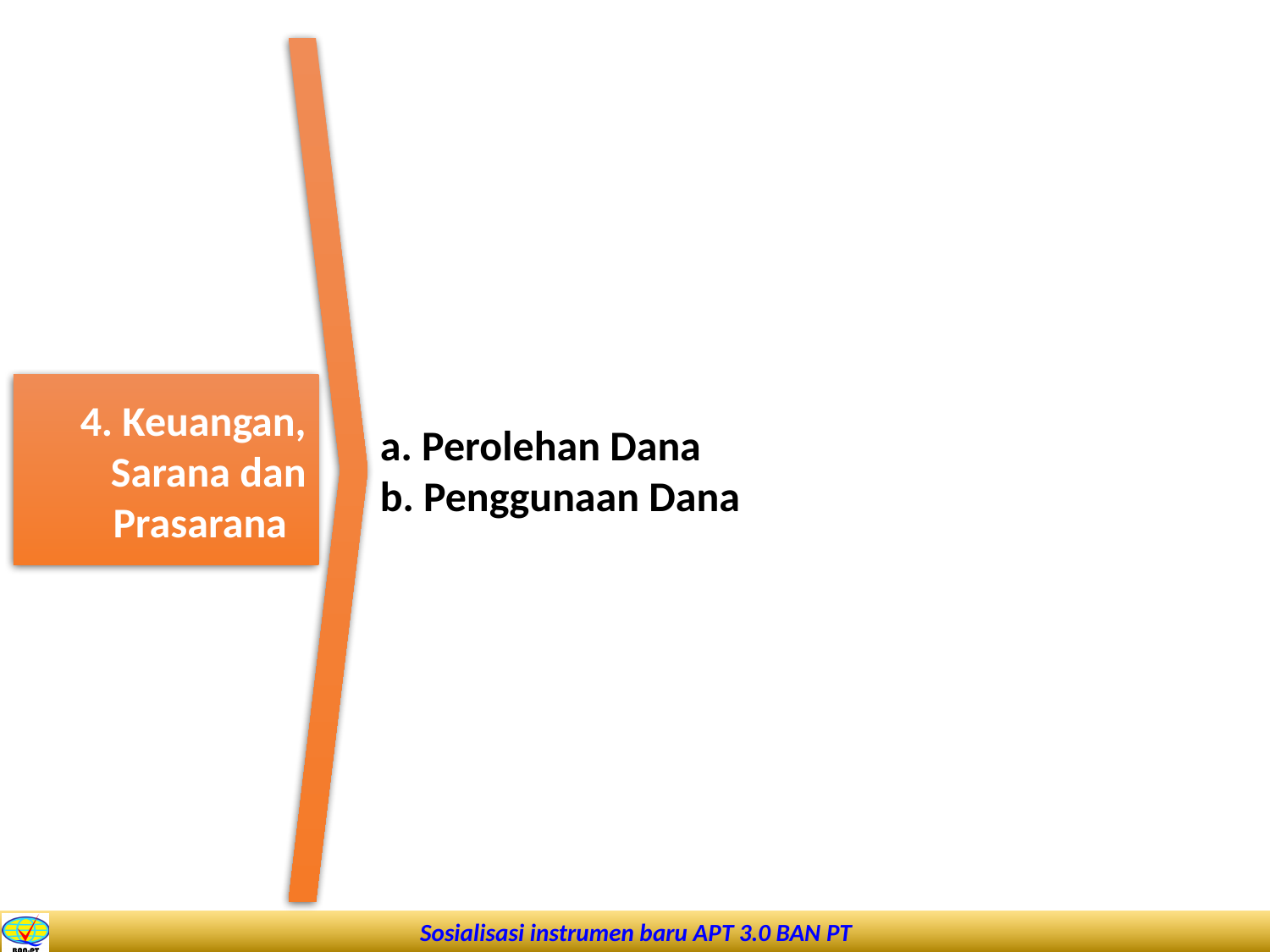

4. Keuangan, Sarana dan Prasarana
a. Perolehan Dana
b. Penggunaan Dana